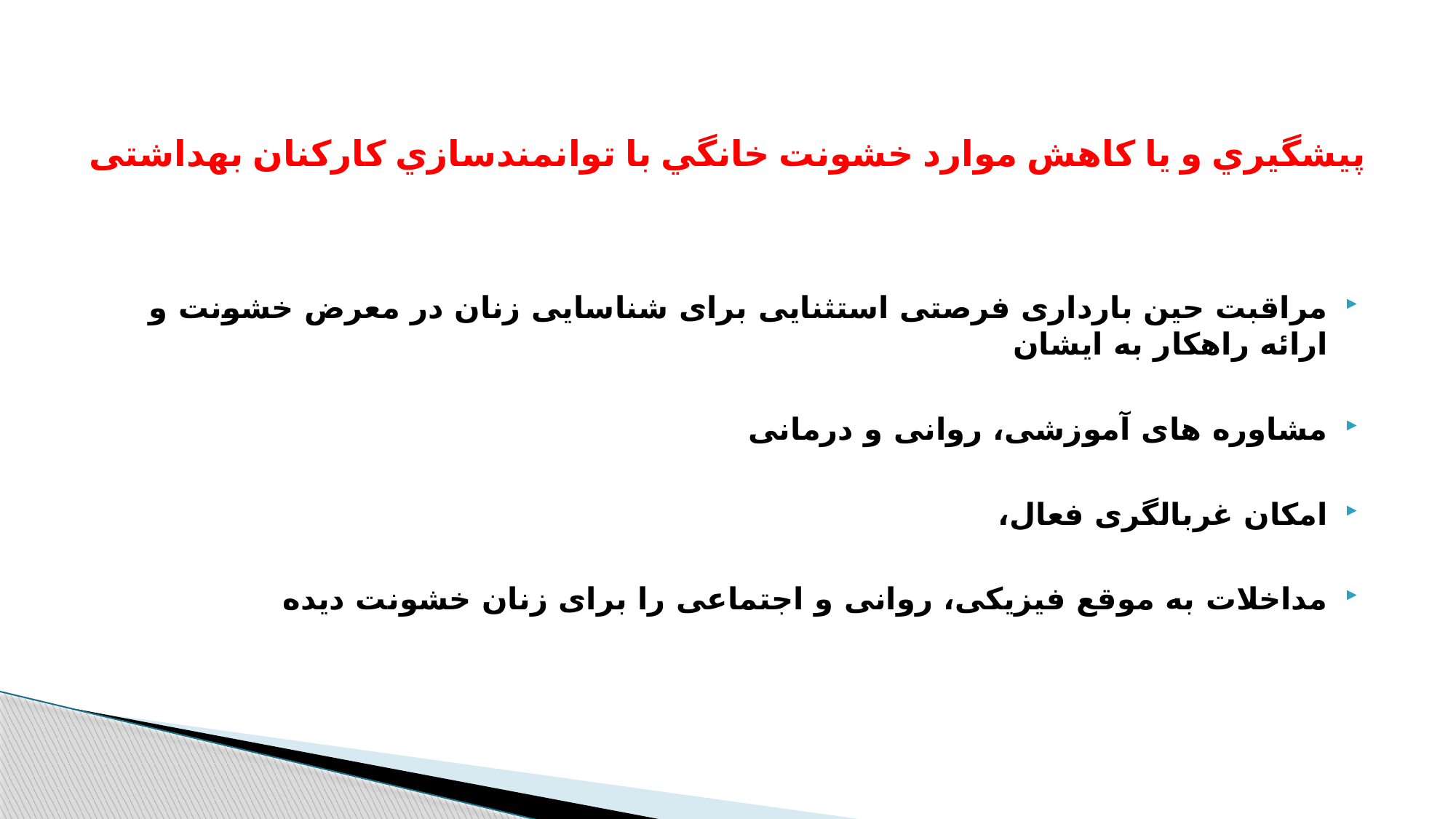

# پيشگيري و يا كاهش موارد خشونت خانگي با توانمندسازي کارکنان بهداشتی
مراقبت حین بارداری فرصتی استثنایی برای شناسایی زنان در معرض خشونت و ارائه راهکار به ایشان

مشاوره های آموزشی، روانی و درمانی

امکان غربالگری فعال،

مداخلات به موقع فیزیکی، روانی و اجتماعی را برای زنان خشونت دیده